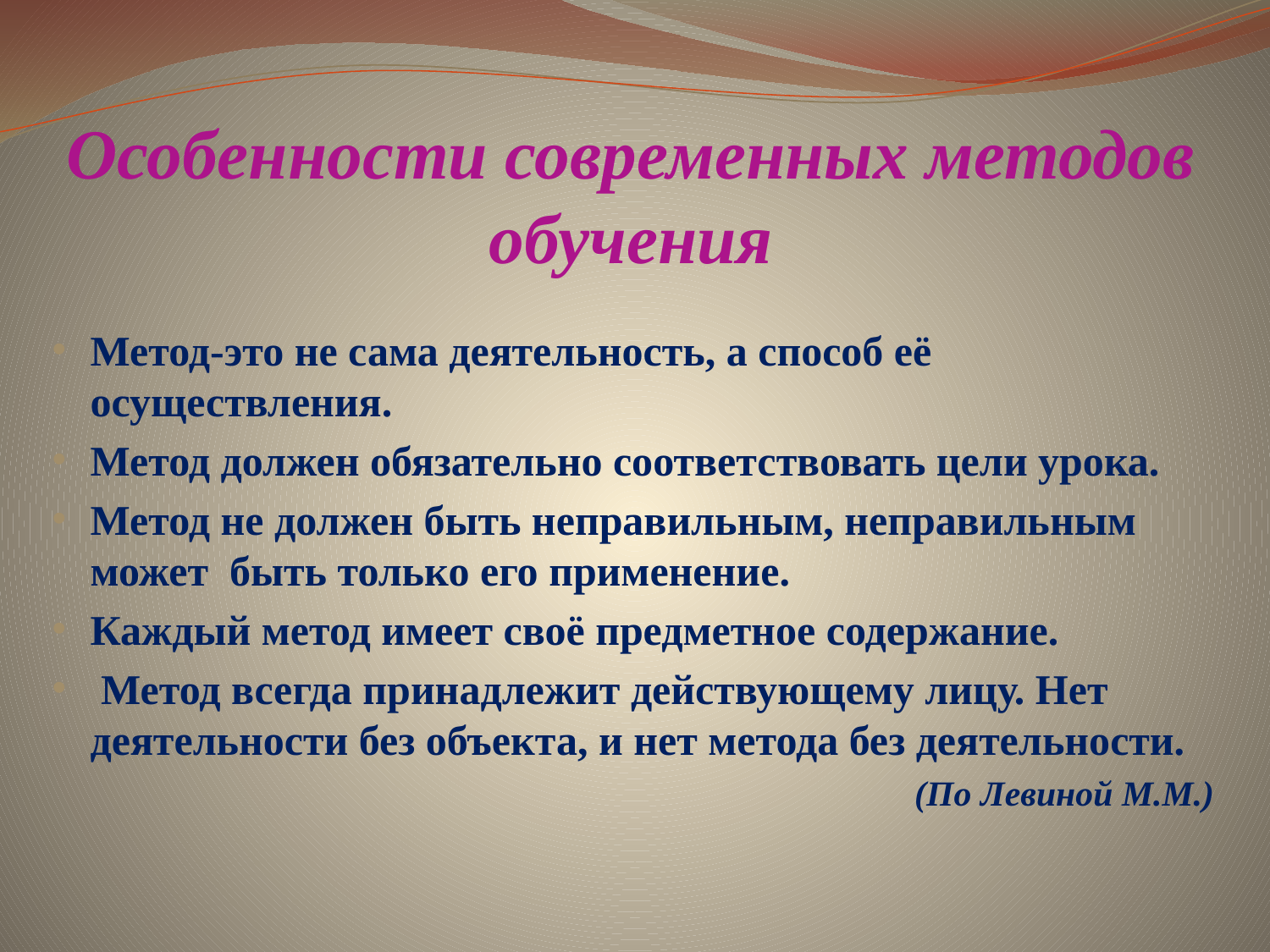

# Особенности современных методов обучения
Метод-это не сама деятельность, а способ её осуществления.
Метод должен обязательно соответствовать цели урока.
Метод не должен быть неправильным, неправильным может  быть только его применение.
Каждый метод имеет своё предметное содержание.
 Метод всегда принадлежит действующему лицу. Нет деятельности без объекта, и нет метода без деятельности.
                                                                                                 (По Левиной М.М.)